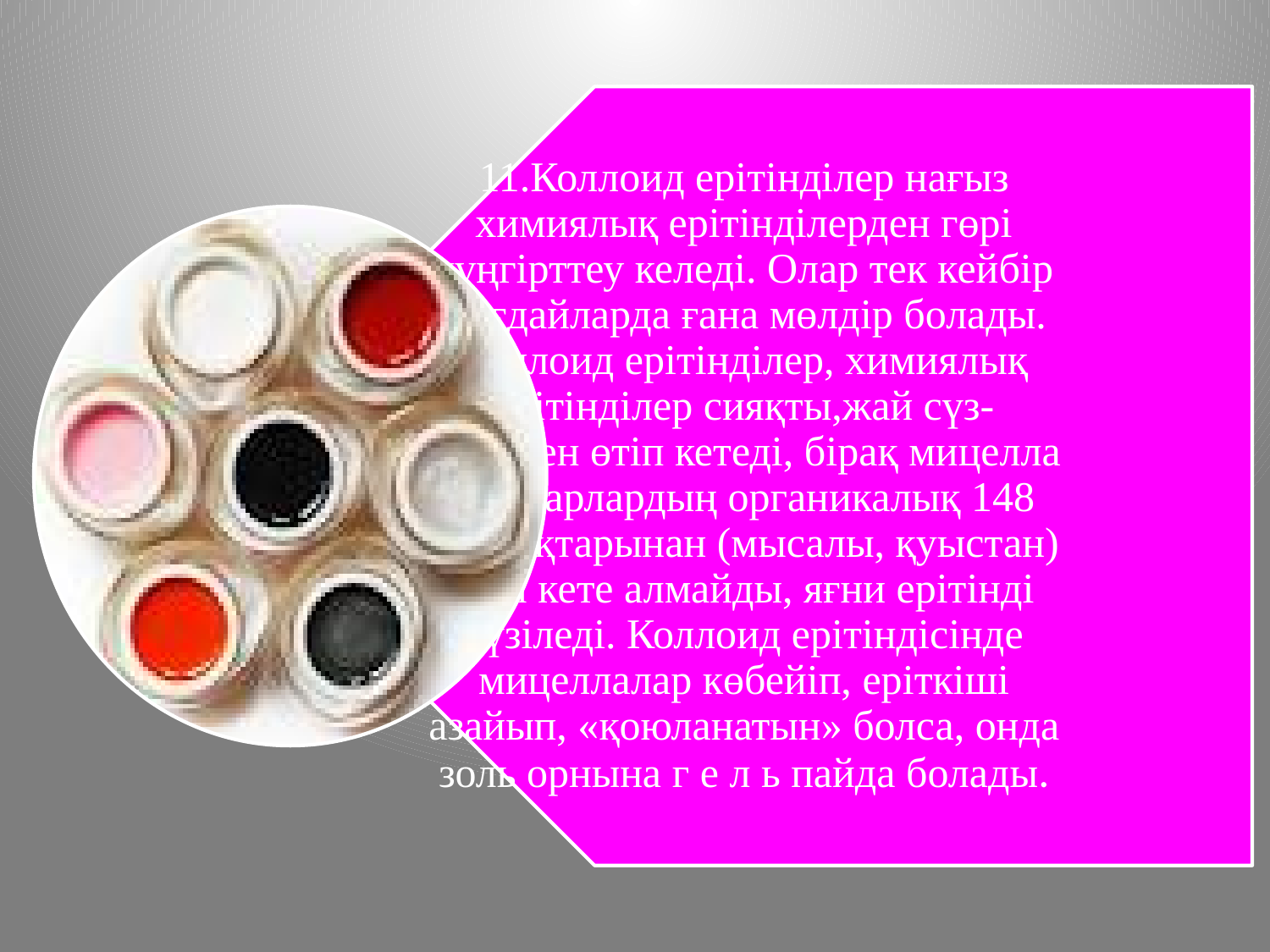

11.Коллоид ерітінділер нағыз химиялық ерітінділерден гөрі күңгірттеу келеді. Олар тек кейбір жағдайларда ғана мөлдір болады. Коллоид ерітінділер, химиялық ерітінділер сияқты,жай сүз- гілерден өтіп кетеді, бірақ мицелла жануарлардың органикалық 148 жарғақтарынан (мысалы, қуыстан) өтіп кете алмайды, яғни ерітінді сүзіледі. Коллоид ерітіндісінде мицеллалар көбейіп, еріткіші азайып, «қоюланатын» болса, онда золь орнына г е л ь пайда болады.